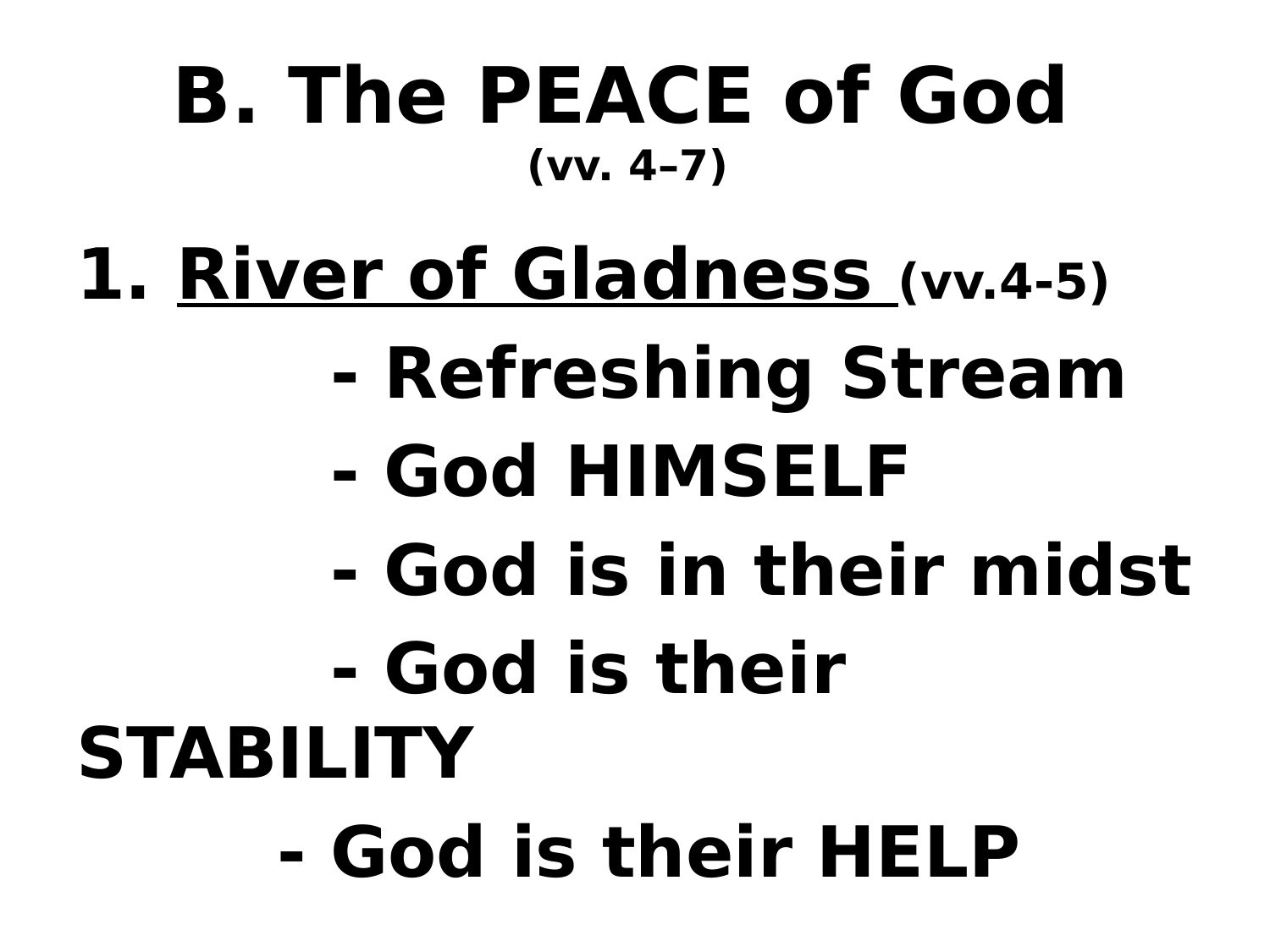

# B. The PEACE of God (vv. 4–7)
1. River of Gladness (vv.4-5)
		- Refreshing Stream
		- God HIMSELF
		- God is in their midst
		- God is their STABILITY
	   - God is their HELP